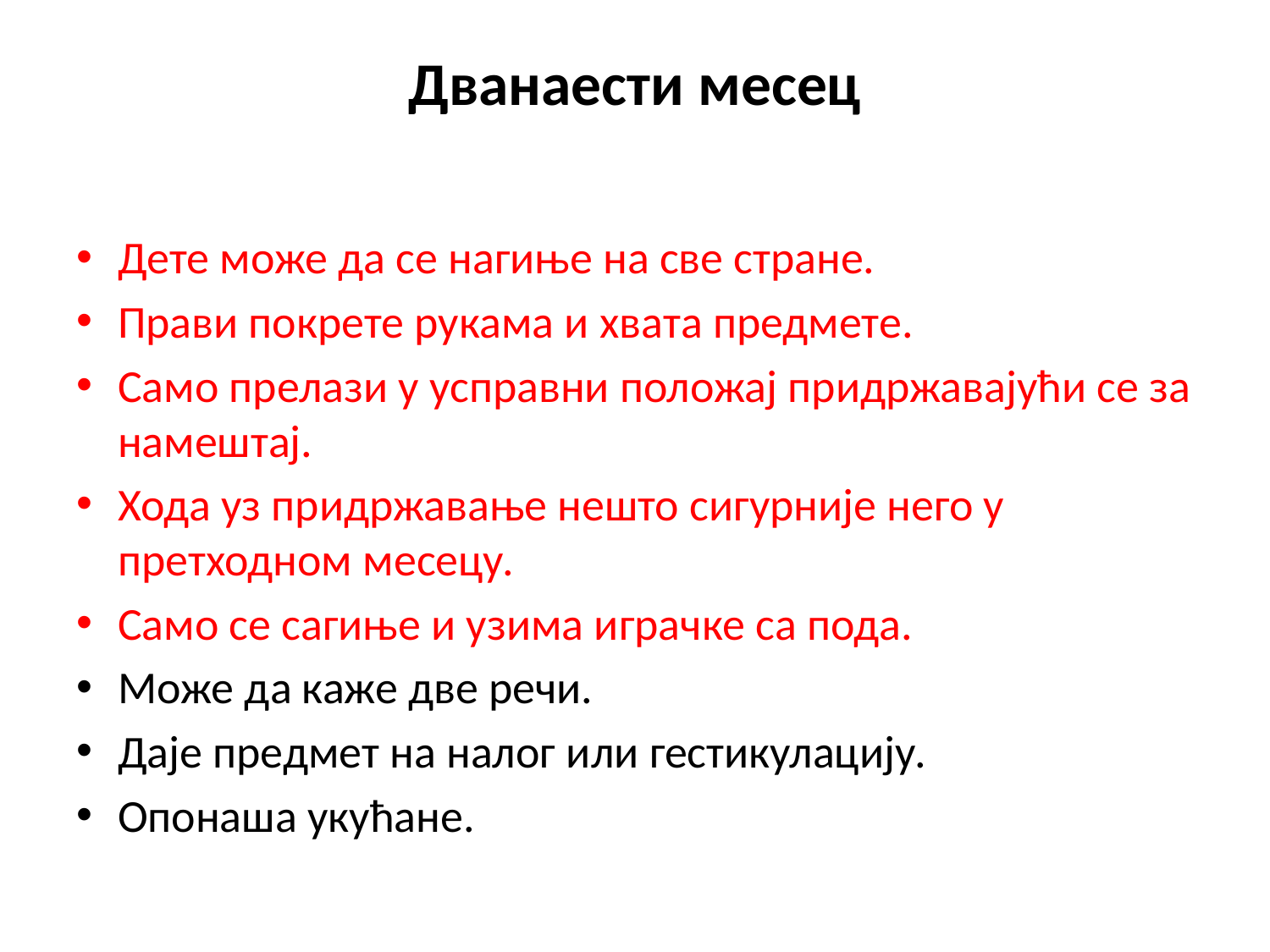

# Дванаести месец
Дете може да се нагиње на све стране.
Прави покрете рукама и хвата предмете.
Само прелази у усправни положај придржавајући се за намештај.
Хода уз придржавање нешто сигурније него у претходном месецу.
Само се сагиње и узима играчке са пода.
Може да каже две речи.
Даје предмет на налог или гестикулацију.
Опонаша укућане.